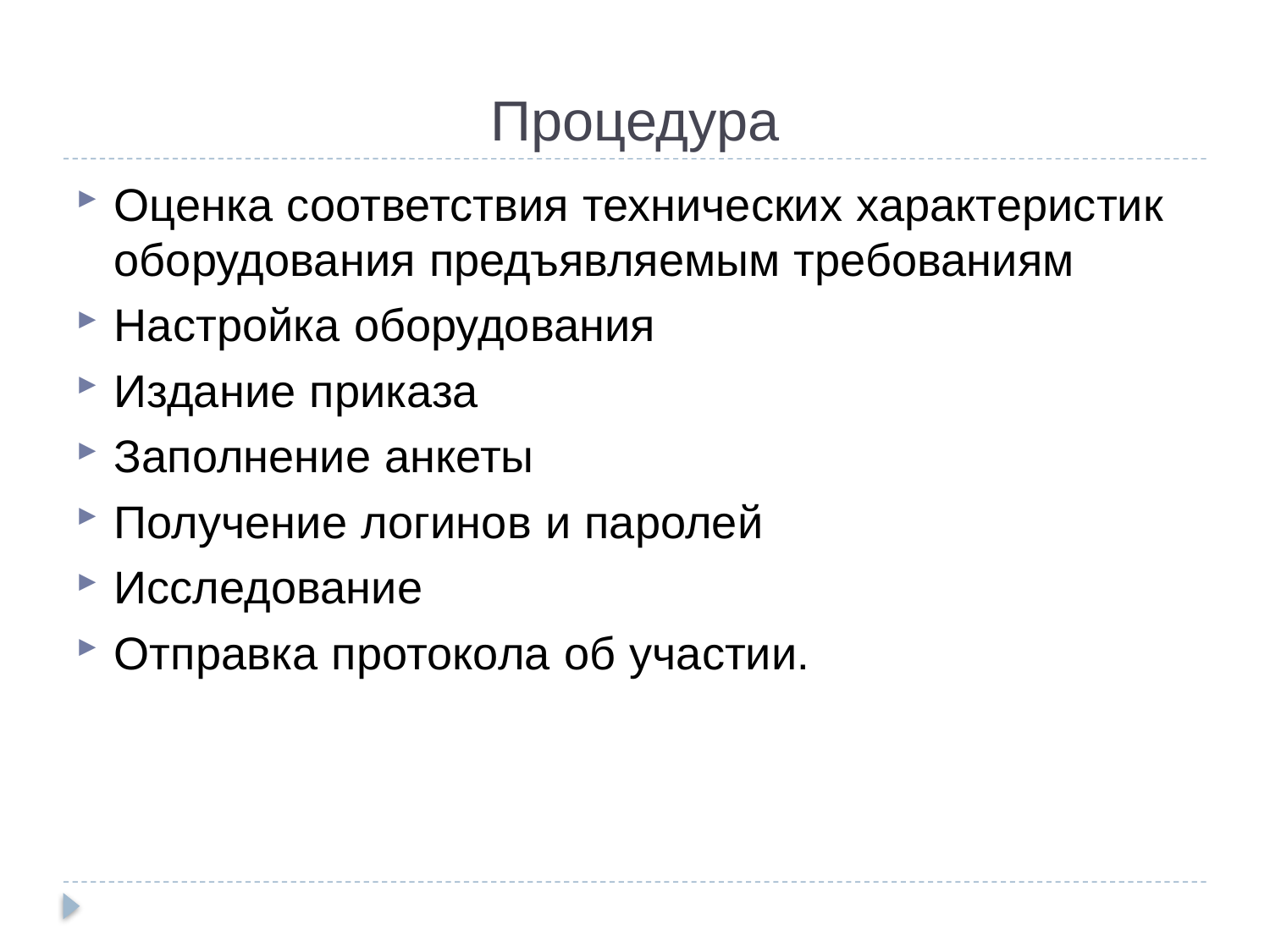

# Процедура
Оценка соответствия технических характеристик оборудования предъявляемым требованиям
Настройка оборудования
Издание приказа
Заполнение анкеты
Получение логинов и паролей
Исследование
Отправка протокола об участии.